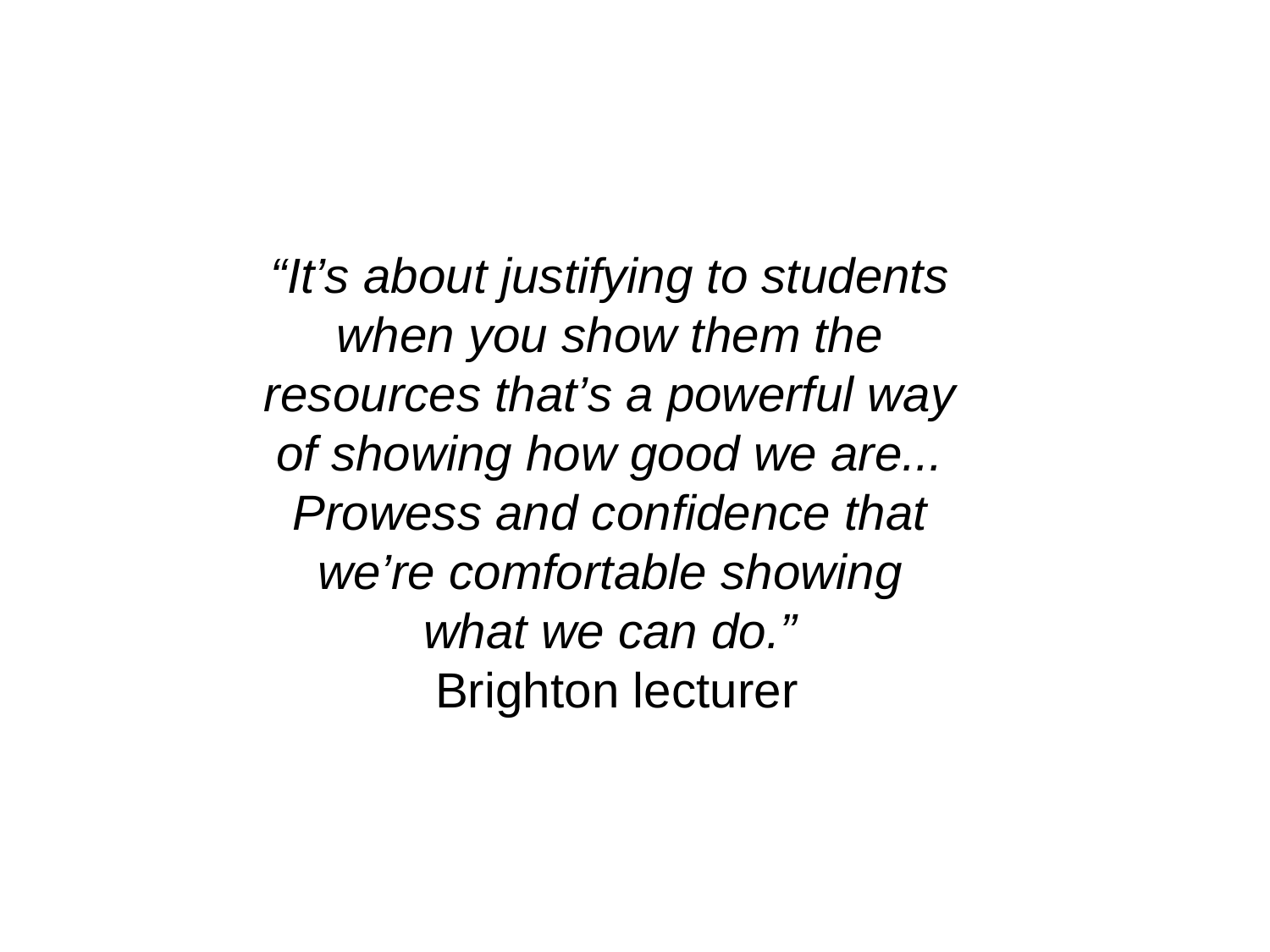

“It’s about justifying to students when you show them the resources that’s a powerful way of showing how good we are... Prowess and confidence that we’re comfortable showing what we can do.”
 Brighton lecturer